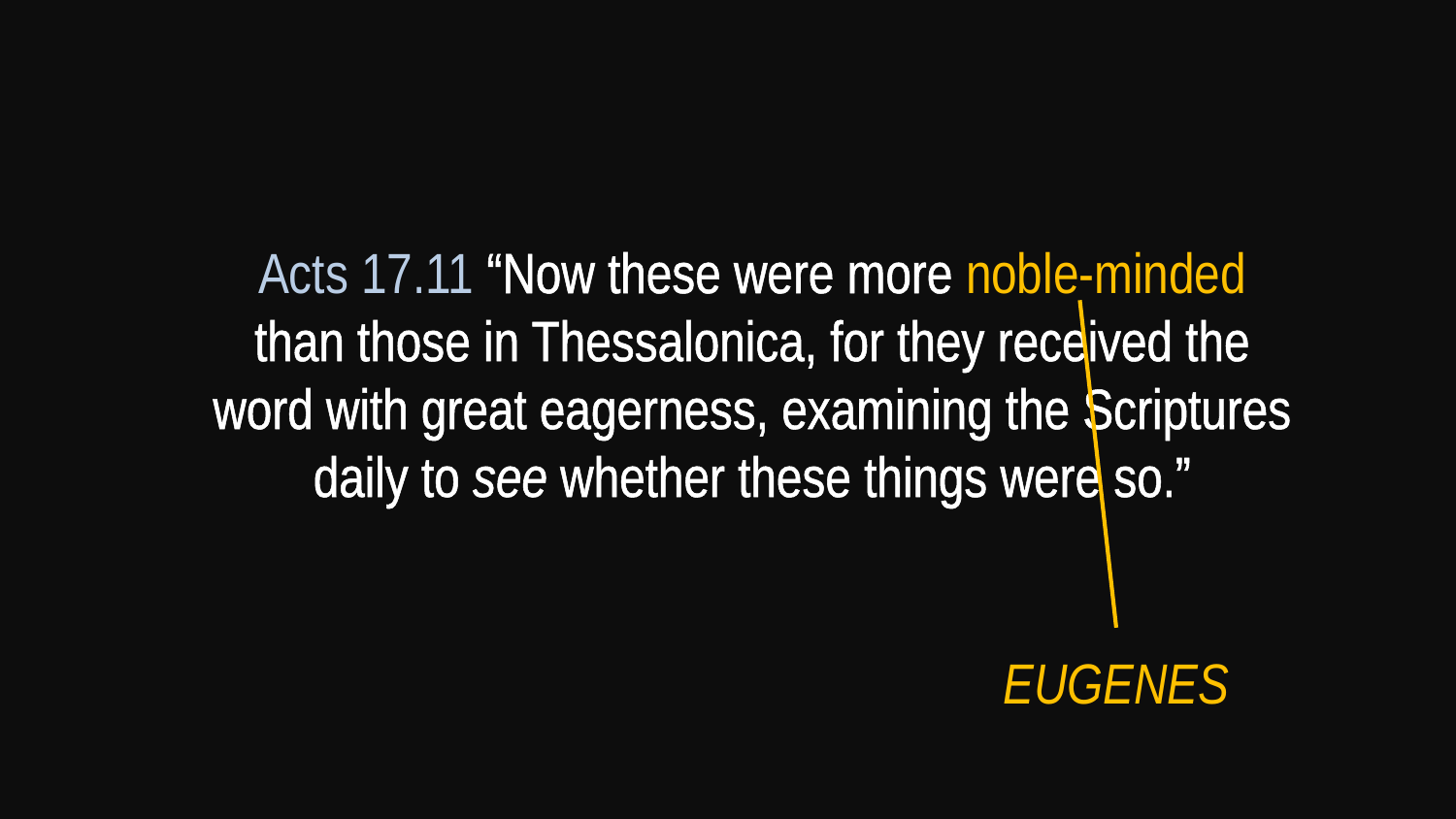

Acts 17.11 “Now these were more noble-minded than those in Thessalonica, for they received the word with great eagerness, examining the Scriptures daily to see whether these things were so.”
EUGENES